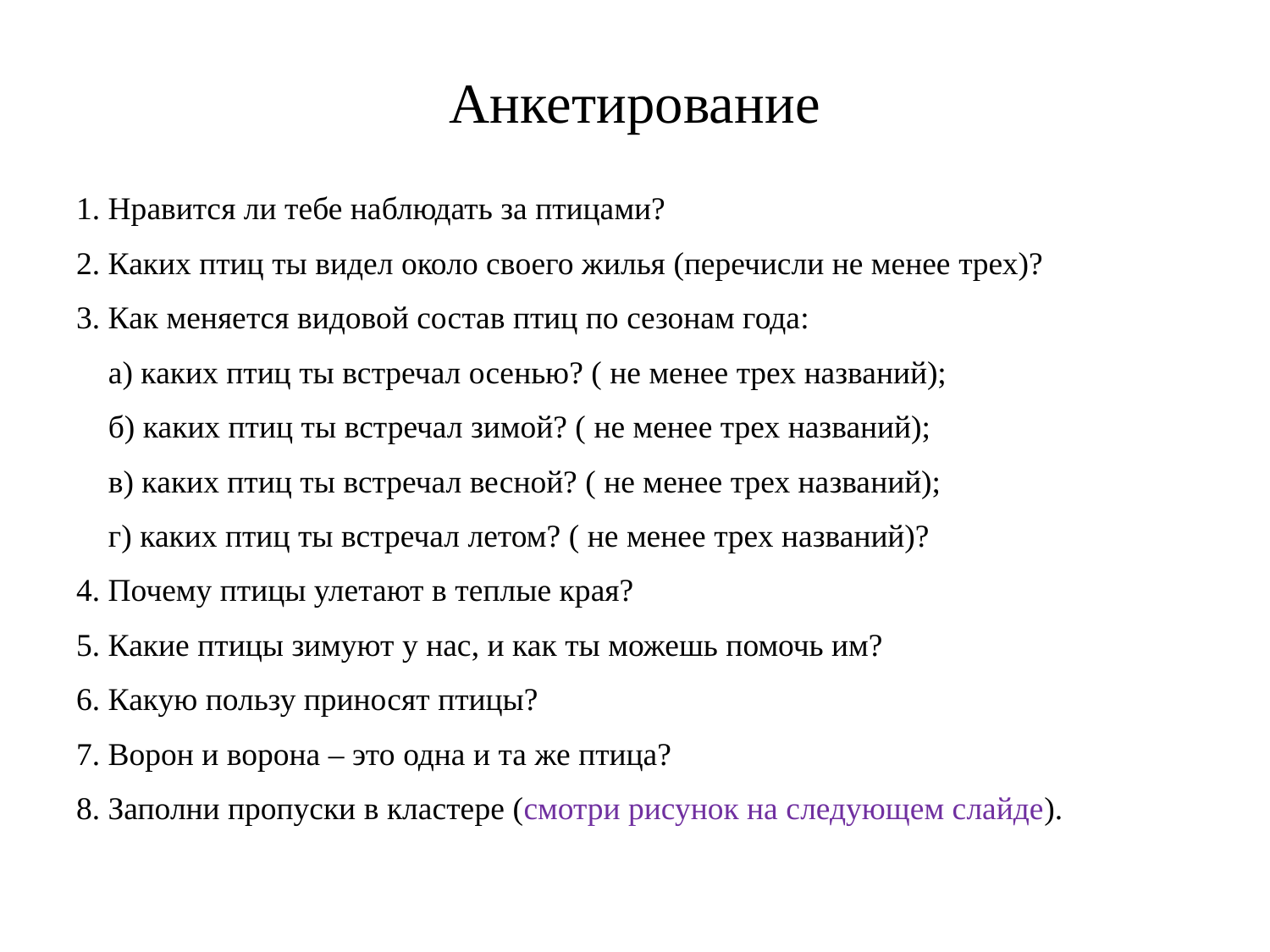

# Анкетирование
1. Нравится ли тебе наблюдать за птицами?
2. Каких птиц ты видел около своего жилья (перечисли не менее трех)?
3. Как меняется видовой состав птиц по сезонам года:
    а) каких птиц ты встречал осенью? ( не менее трех названий);
    б) каких птиц ты встречал зимой? ( не менее трех названий);
    в) каких птиц ты встречал весной? ( не менее трех названий);
    г) каких птиц ты встречал летом? ( не менее трех названий)?
4. Почему птицы улетают в теплые края?
5. Какие птицы зимуют у нас, и как ты можешь помочь им?
6. Какую пользу приносят птицы?
7. Ворон и ворона – это одна и та же птица?
8. Заполни пропуски в кластере (смотри рисунок на следующем слайде).